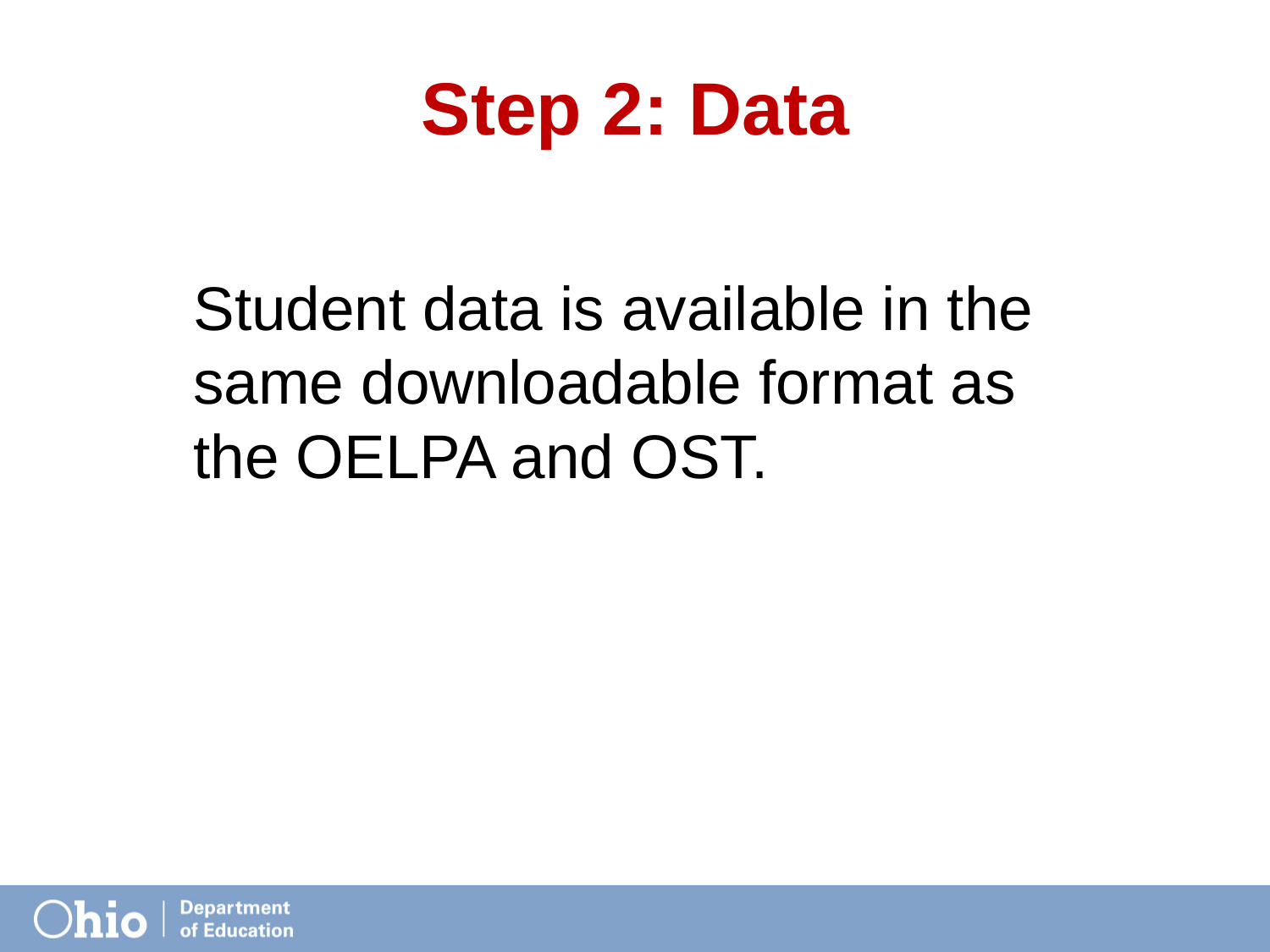

# Step 2: Data
Student data is available in the same downloadable format as the OELPA and OST.